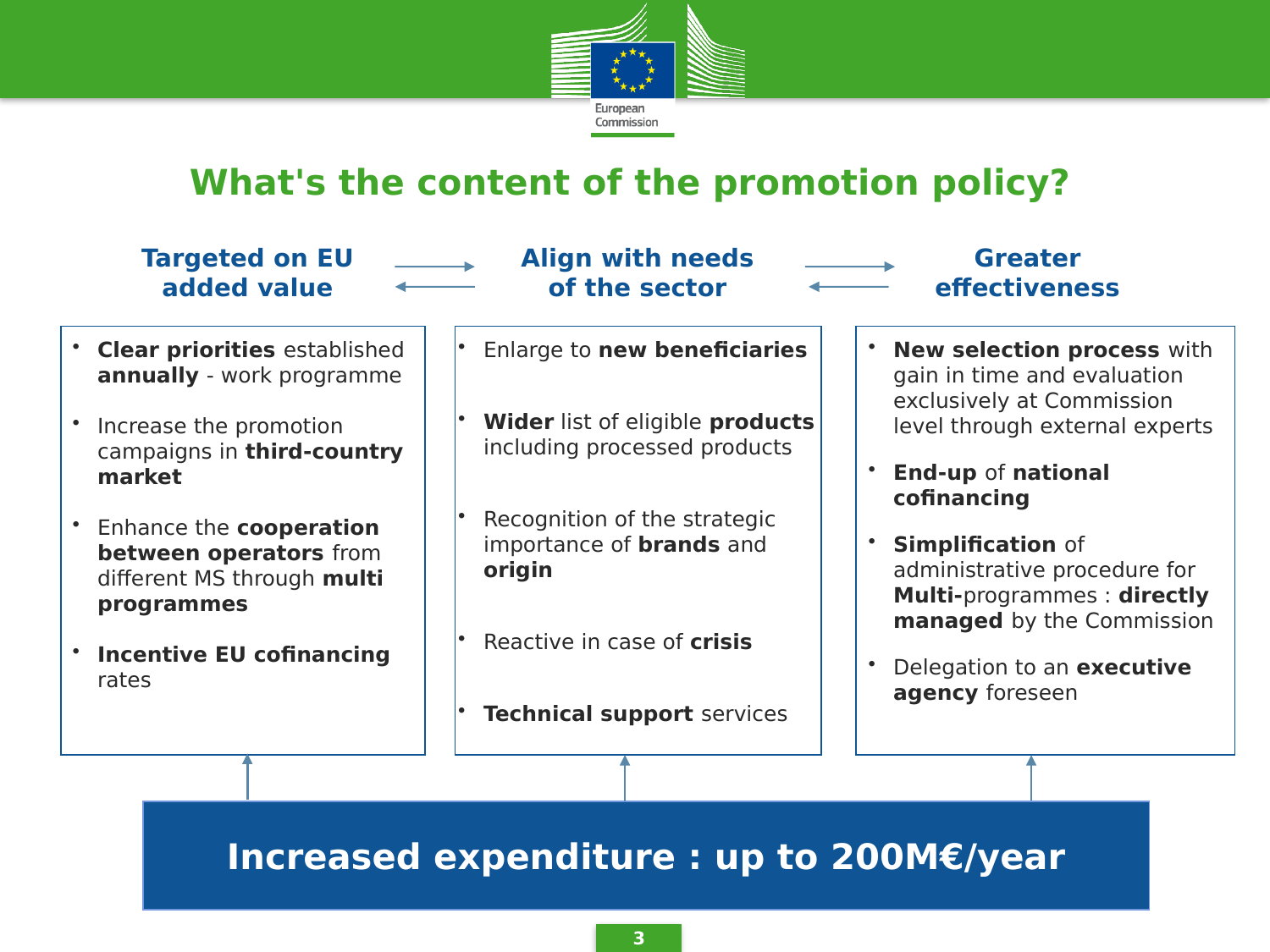

# What's the content of the promotion policy?
Targeted on EU added value
Align with needs of the sector
Greater
effectiveness

Clear priorities established annually - work programme

Increase the promotion campaigns in third-country market

Enhance the cooperation between operators from different MS through multi programmes

Incentive EU cofinancing rates

New selection process with gain in time and evaluation exclusively at Commission level through external experts
End-up of national cofinancing
Simplification of administrative procedure for Multi-programmes : directly managed by the Commission
Delegation to an executive agency foreseen

Enlarge to new beneficiaries

Wider list of eligible products including processed products

Recognition of the strategic importance of brands and origin

Reactive in case of crisis

Technical support services

Increased expenditure : up to 200M€/year
3